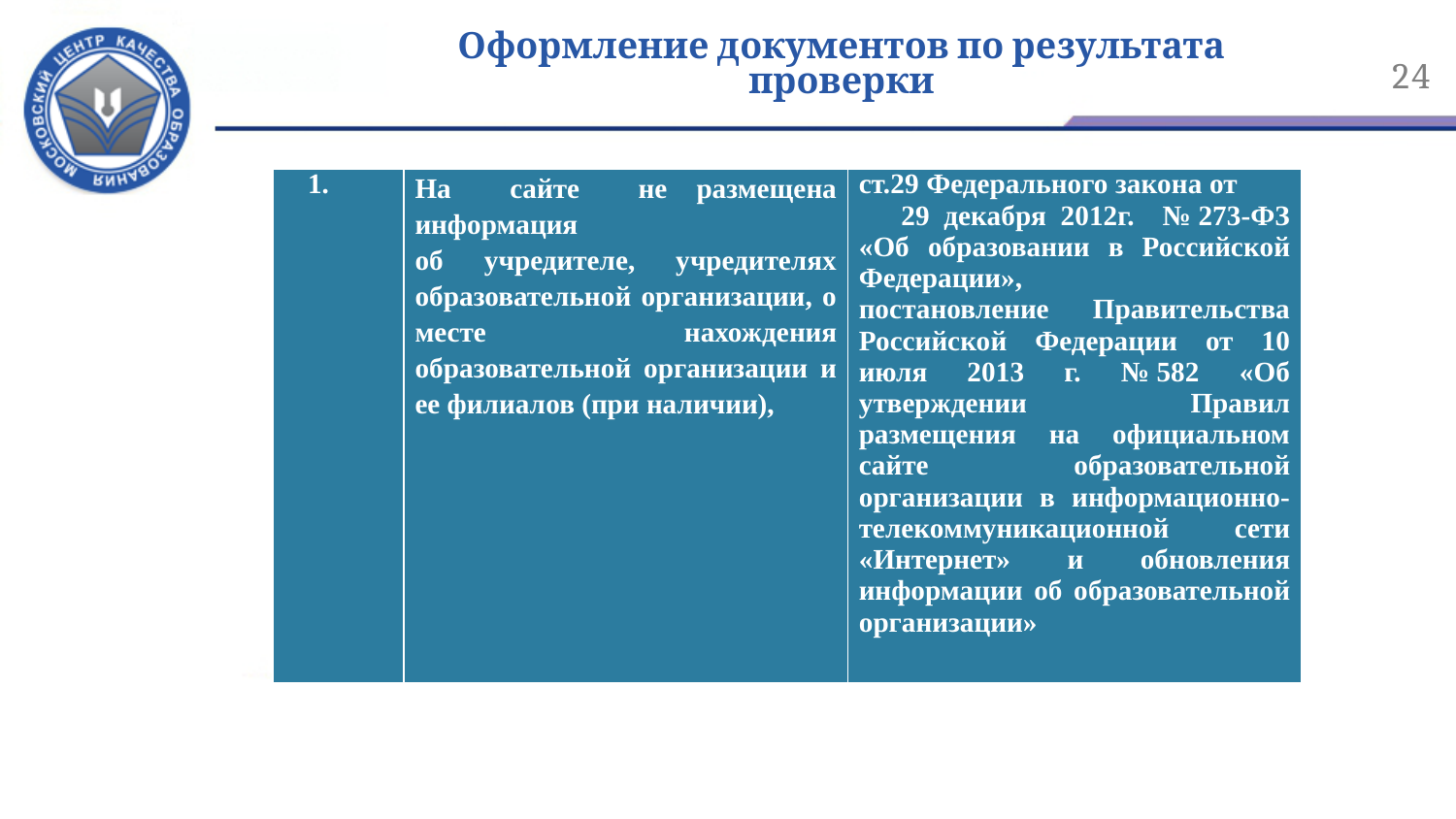

# Оформление документов по результата проверки
24
|  | На сайте не размещена информация об учредителе, учредителях образовательной организации, о месте нахождения образовательной организации и ее филиалов (при наличии), | ст.29 Федерального закона от 29 декабря 2012г. № 273-ФЗ «Об образовании в Российской Федерации», постановление Правительства Российской Федерации от 10 июля 2013 г. № 582 «Об утверждении Правил размещения на официальном сайте образовательной организации в информационно-телекоммуникационной сети «Интернет» и обновления информации об образовательной организации» |
| --- | --- | --- |